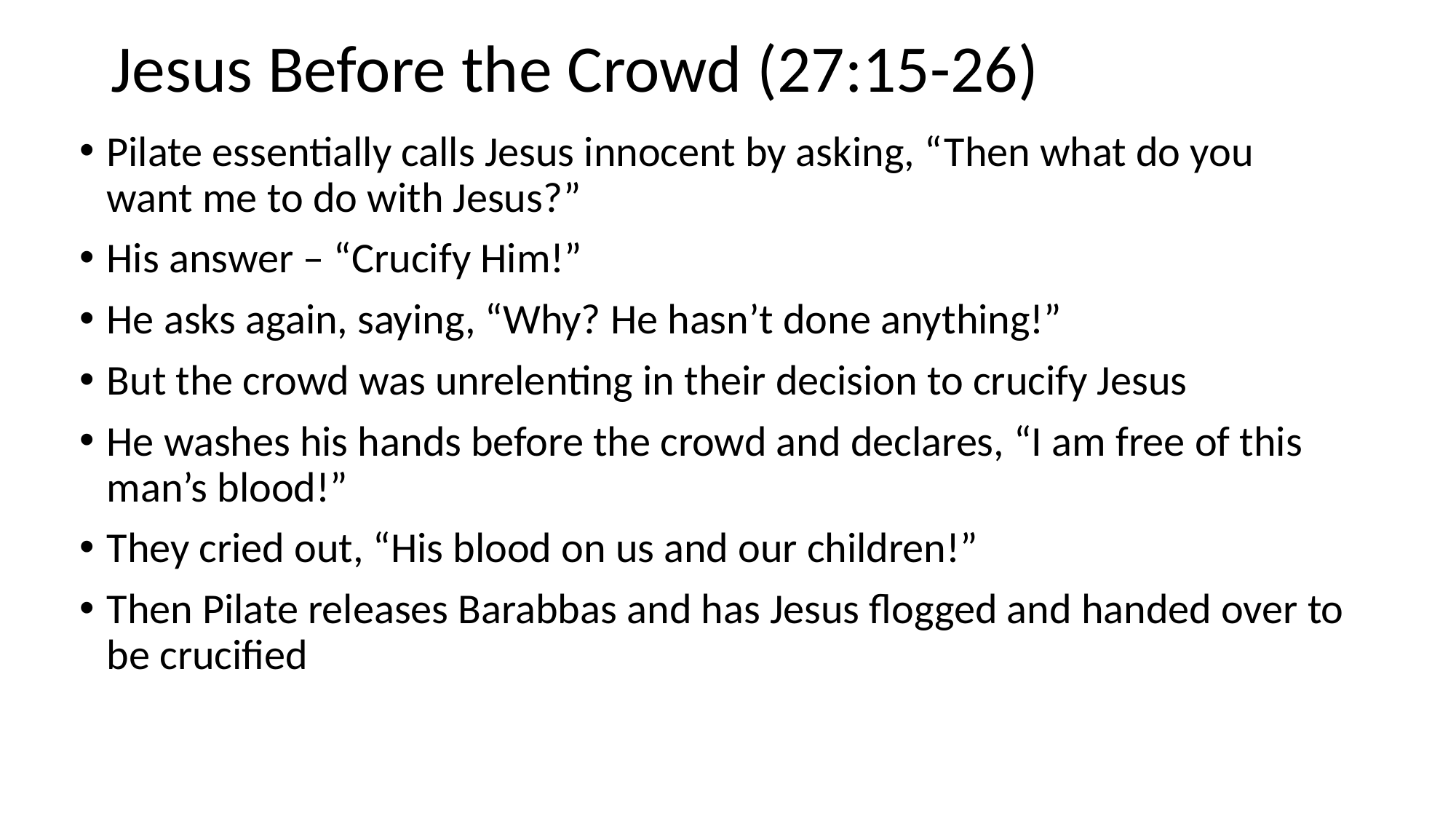

# Jesus Before the Crowd (27:15-26)
Pilate essentially calls Jesus innocent by asking, “Then what do you want me to do with Jesus?”
His answer – “Crucify Him!”
He asks again, saying, “Why? He hasn’t done anything!”
But the crowd was unrelenting in their decision to crucify Jesus
He washes his hands before the crowd and declares, “I am free of this man’s blood!”
They cried out, “His blood on us and our children!”
Then Pilate releases Barabbas and has Jesus flogged and handed over to be crucified